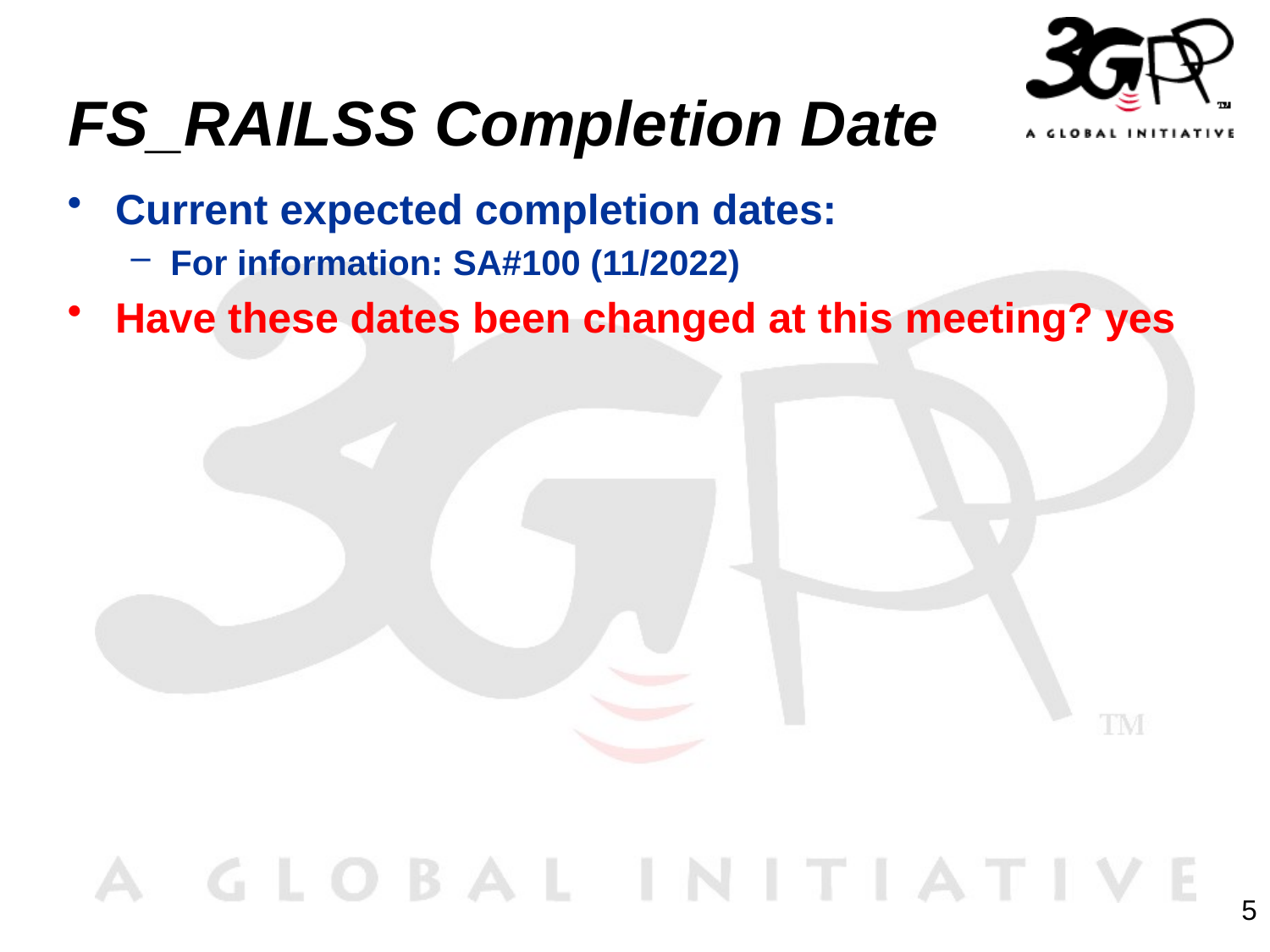

# FS_RAILSS Completion Date
Current expected completion dates:
For information: SA#100 (11/2022)
Have these dates been changed at this meeting? yes

5